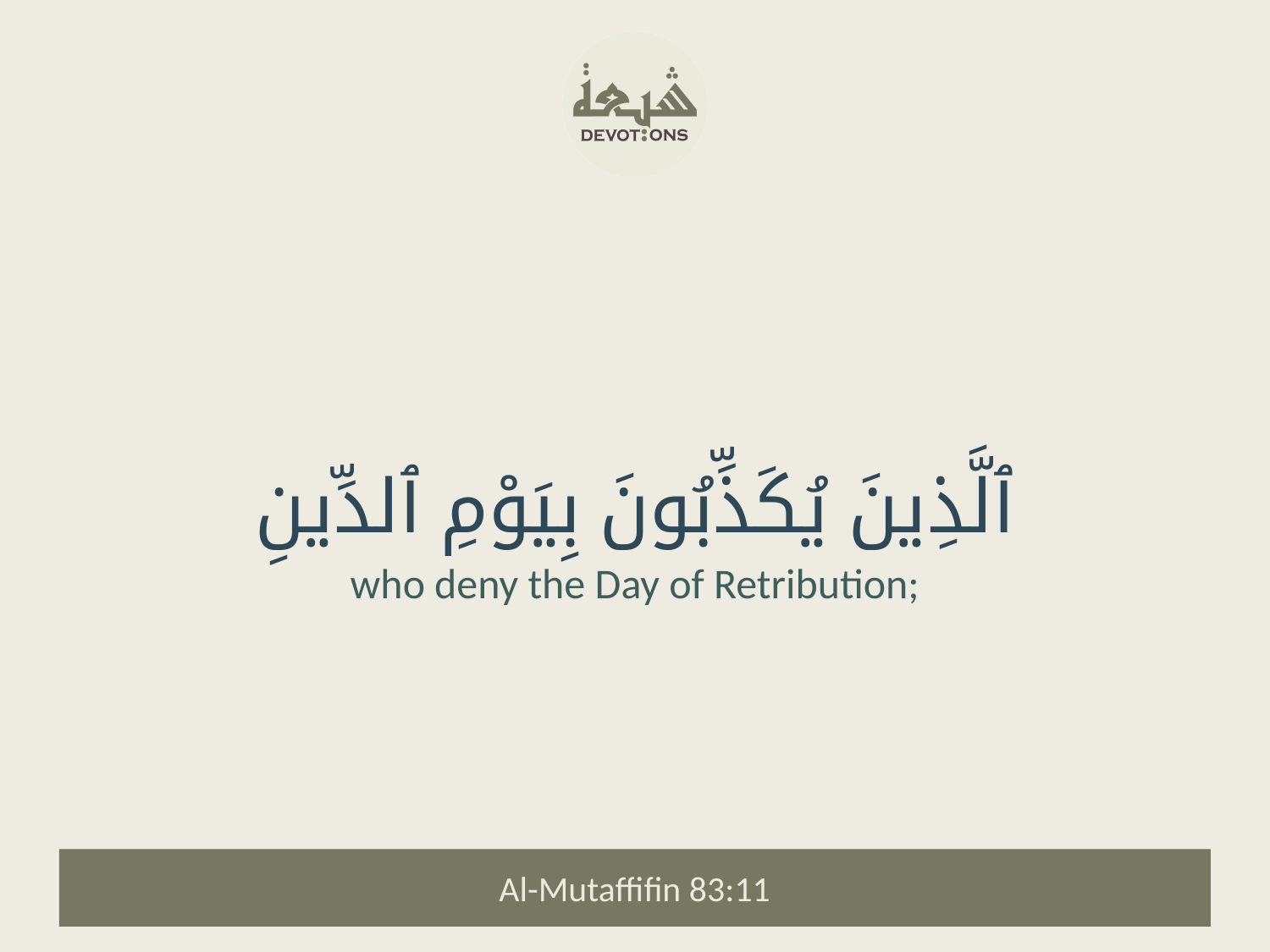

ٱلَّذِينَ يُكَذِّبُونَ بِيَوْمِ ٱلدِّينِ
who deny the Day of Retribution;
Al-Mutaffifin 83:11